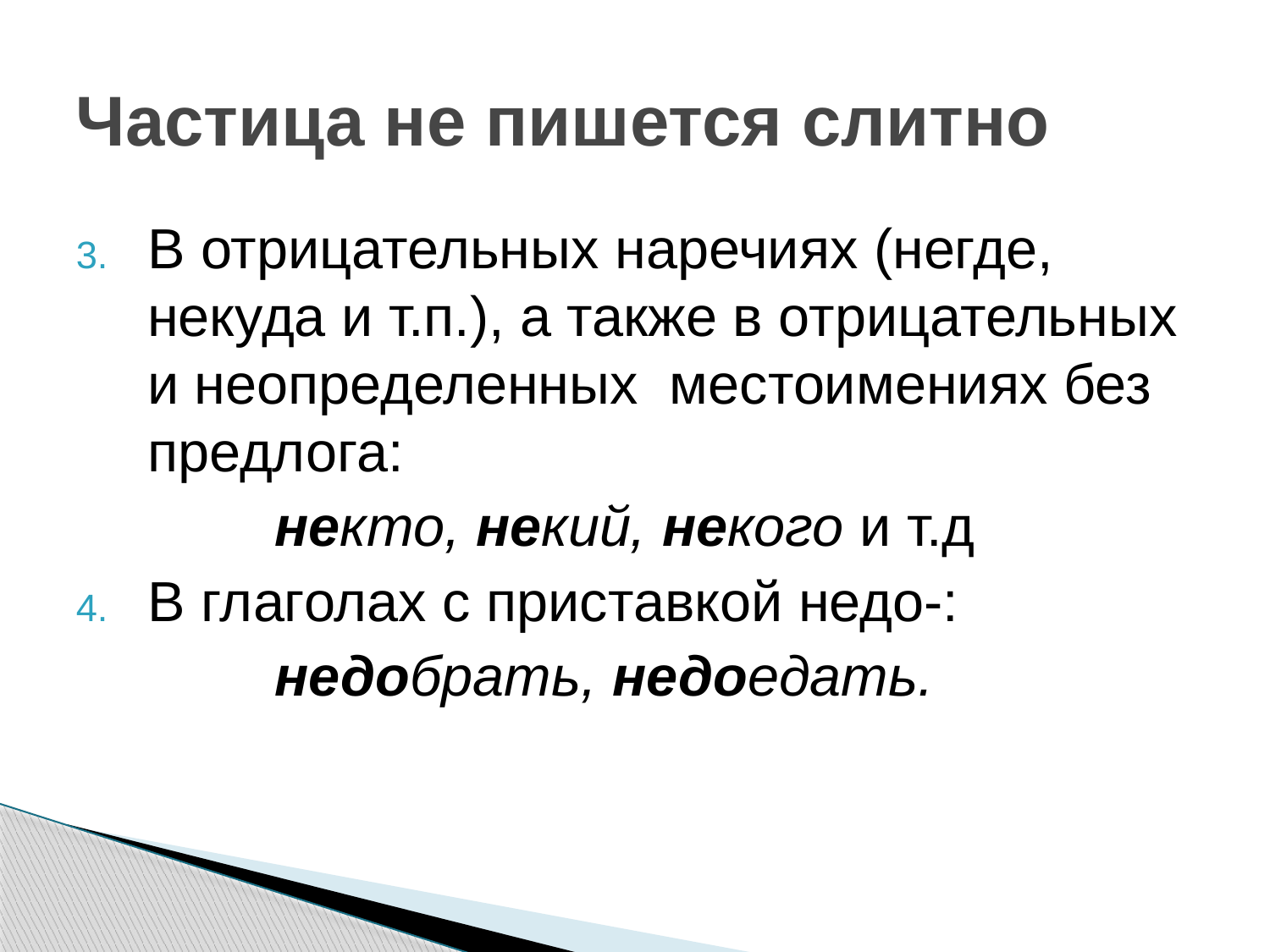

# Частица не пишется слитно
В отрицательных наречиях (негде, некуда и т.п.), а также в отрицательных и неопределенных  местоимениях без предлога:
		некто, некий, некого и т.д
В глаголах с приставкой недо-:
		недобрать, недоедать.